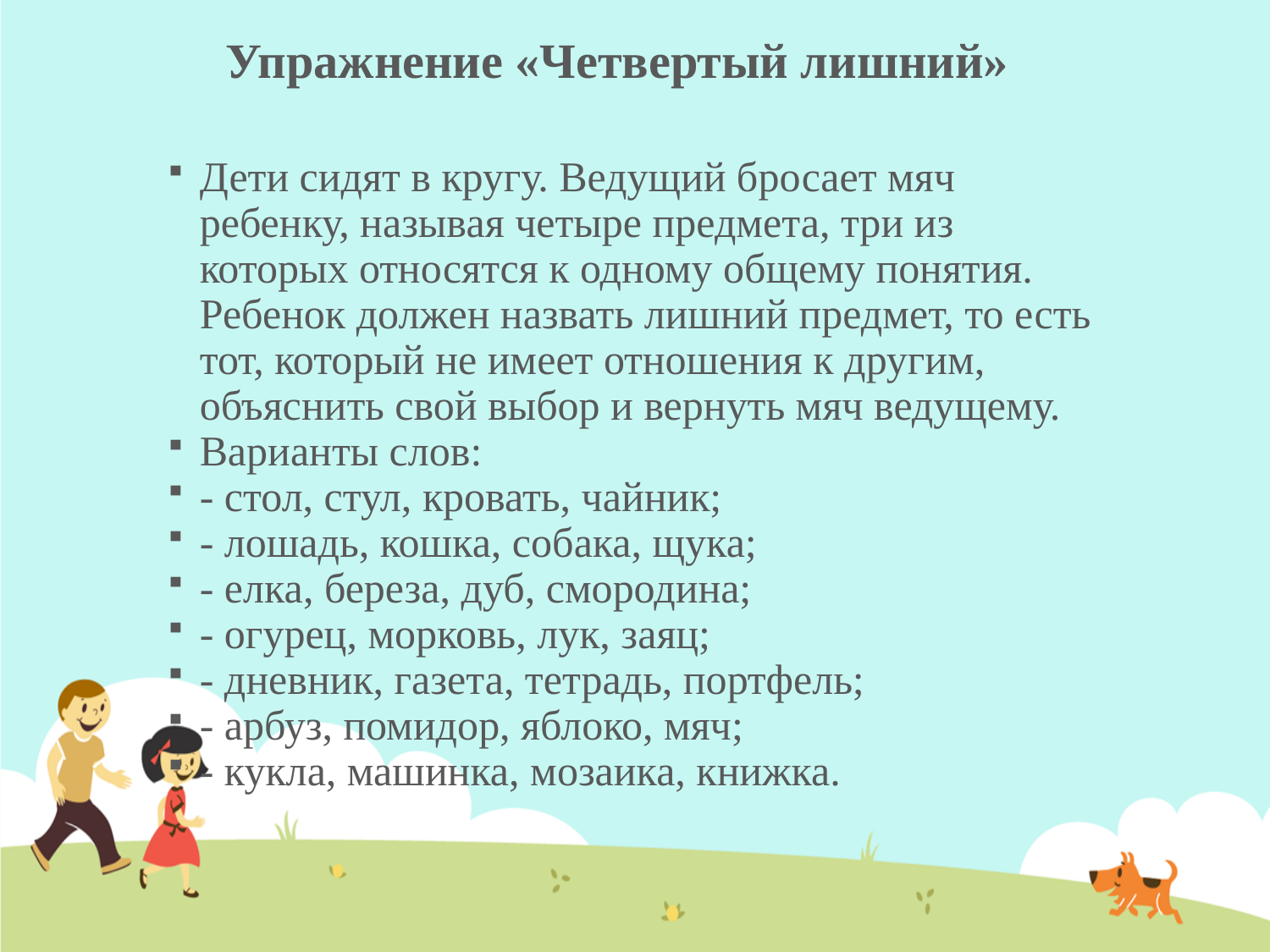

# Упражнение «Четвертый лишний»
Дети сидят в кругу. Ведущий бросает мяч ребенку, называя четыре предмета, три из которых относятся к одному общему понятия. Ребенок должен назвать лишний предмет, то есть тот, который не имеет отношения к другим, объяснить свой выбор и вернуть мяч ведущему.
Варианты слов:
- стол, стул, кровать, чайник;
- лошадь, кошка, собака, щука;
- елка, береза, дуб, смородина;
- огурец, морковь, лук, заяц;
- дневник, газета, тетрадь, портфель;
- арбуз, помидор, яблоко, мяч;
- кукла, машинка, мозаика, книжка.